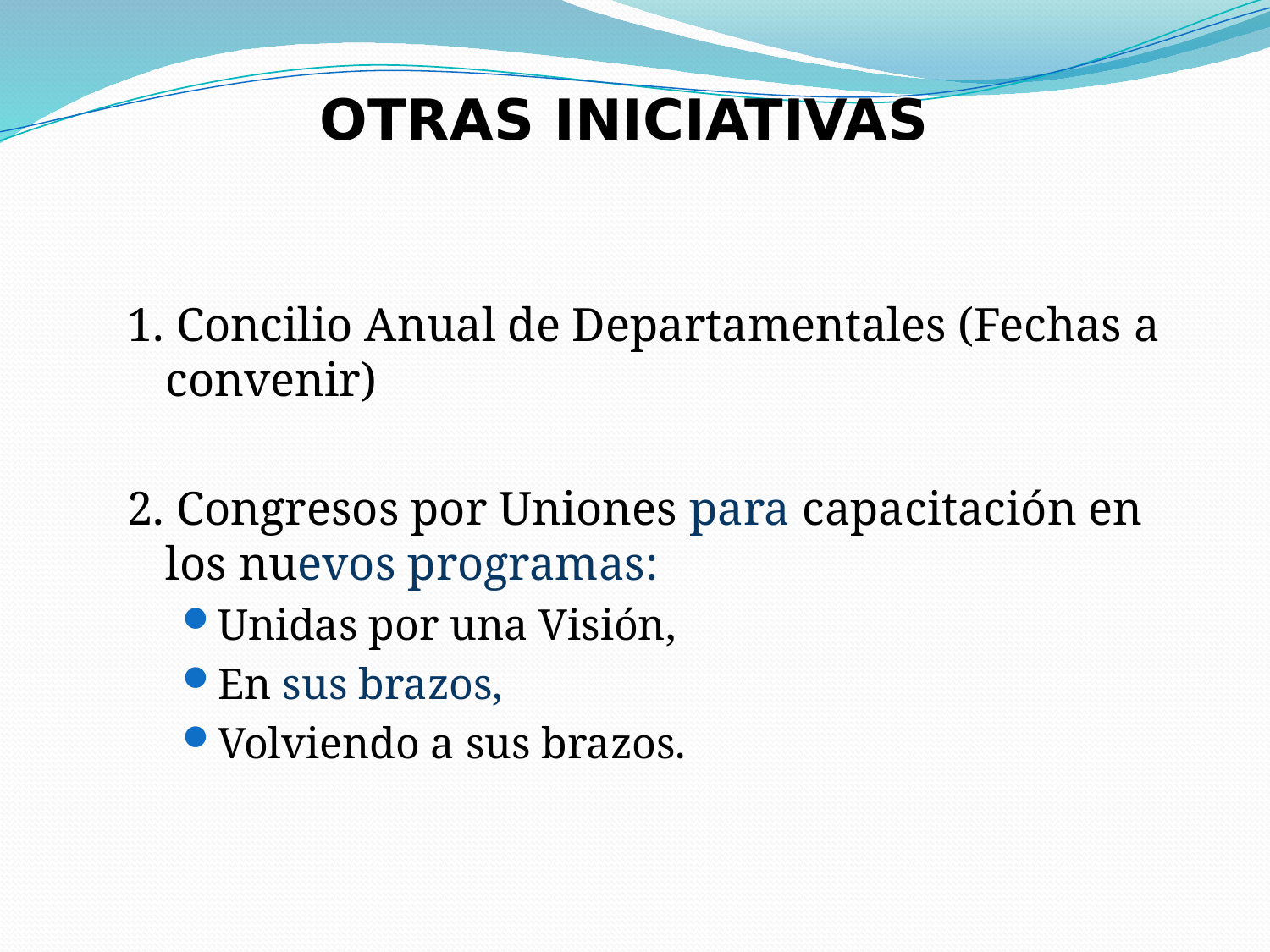

# OTRAS INICIATIVAS

1. Concilio Anual de Departamentales (Fechas a convenir)

2. Congresos por Uniones para capacitación en los nuevos programas:
Unidas por una Visión,
En sus brazos,
Volviendo a sus brazos.